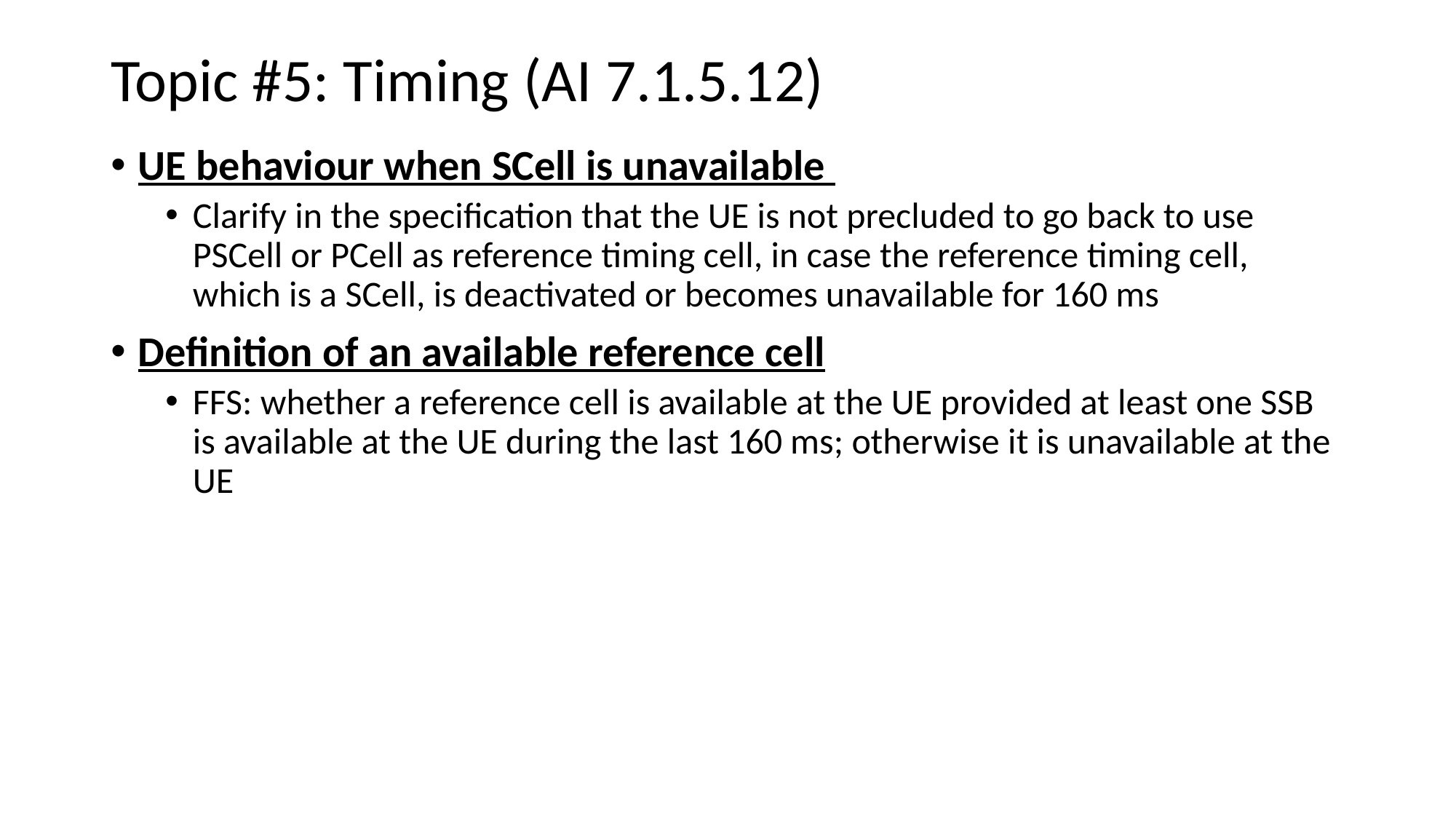

# Topic #5: Timing (AI 7.1.5.12)
UE behaviour when SCell is unavailable
Clarify in the specification that the UE is not precluded to go back to use PSCell or PCell as reference timing cell, in case the reference timing cell, which is a SCell, is deactivated or becomes unavailable for 160 ms
Definition of an available reference cell
FFS: whether a reference cell is available at the UE provided at least one SSB is available at the UE during the last 160 ms; otherwise it is unavailable at the UE